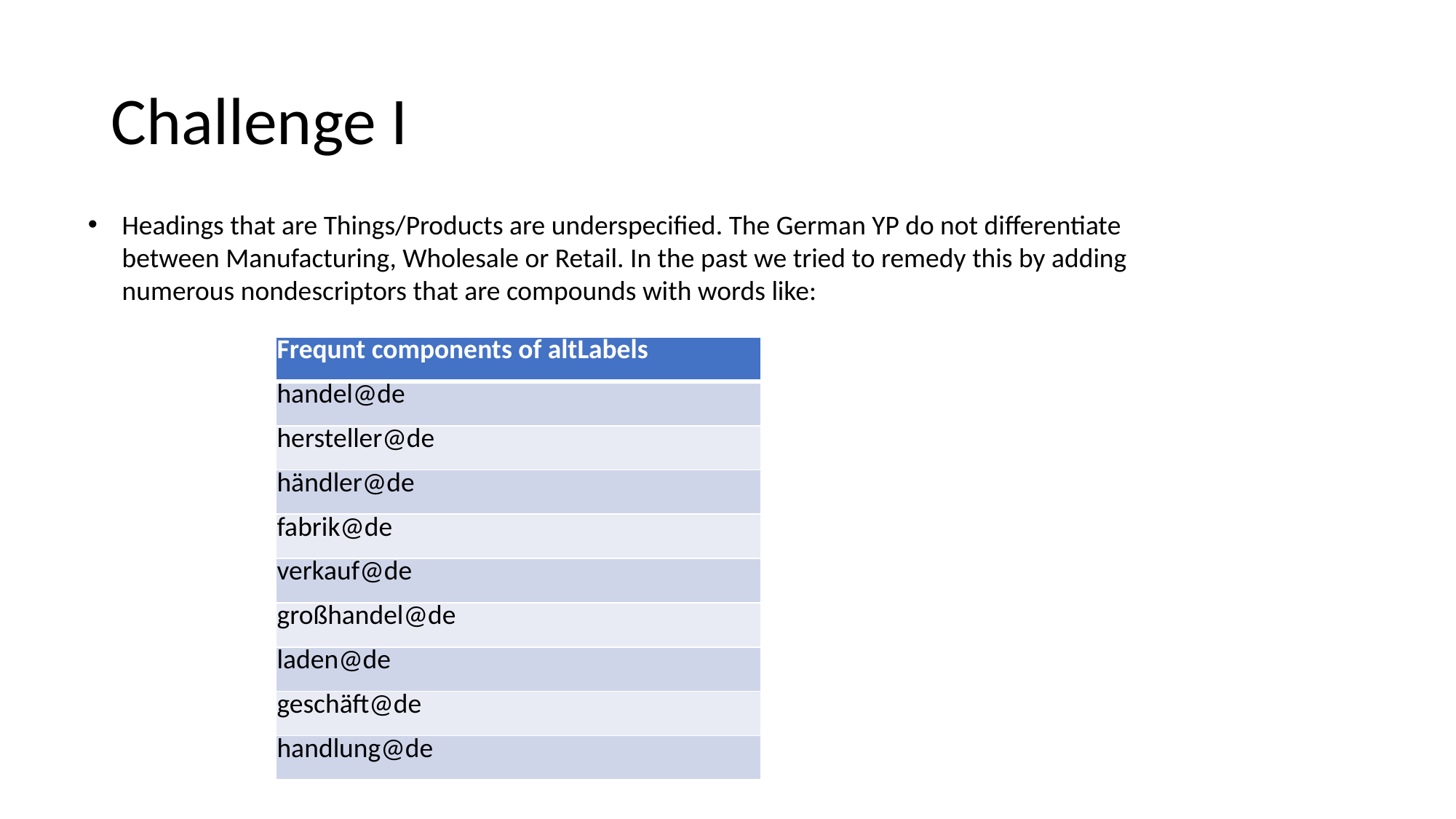

# Challenge I
Headings that are Things/Products are underspecified. The German YP do not differentiate between Manufacturing, Wholesale or Retail. In the past we tried to remedy this by adding numerous nondescriptors that are compounds with words like:
| Frequnt components of altLabels |
| --- |
| handel@de |
| hersteller@de |
| händler@de |
| fabrik@de |
| verkauf@de |
| großhandel@de |
| laden@de |
| geschäft@de |
| handlung@de |